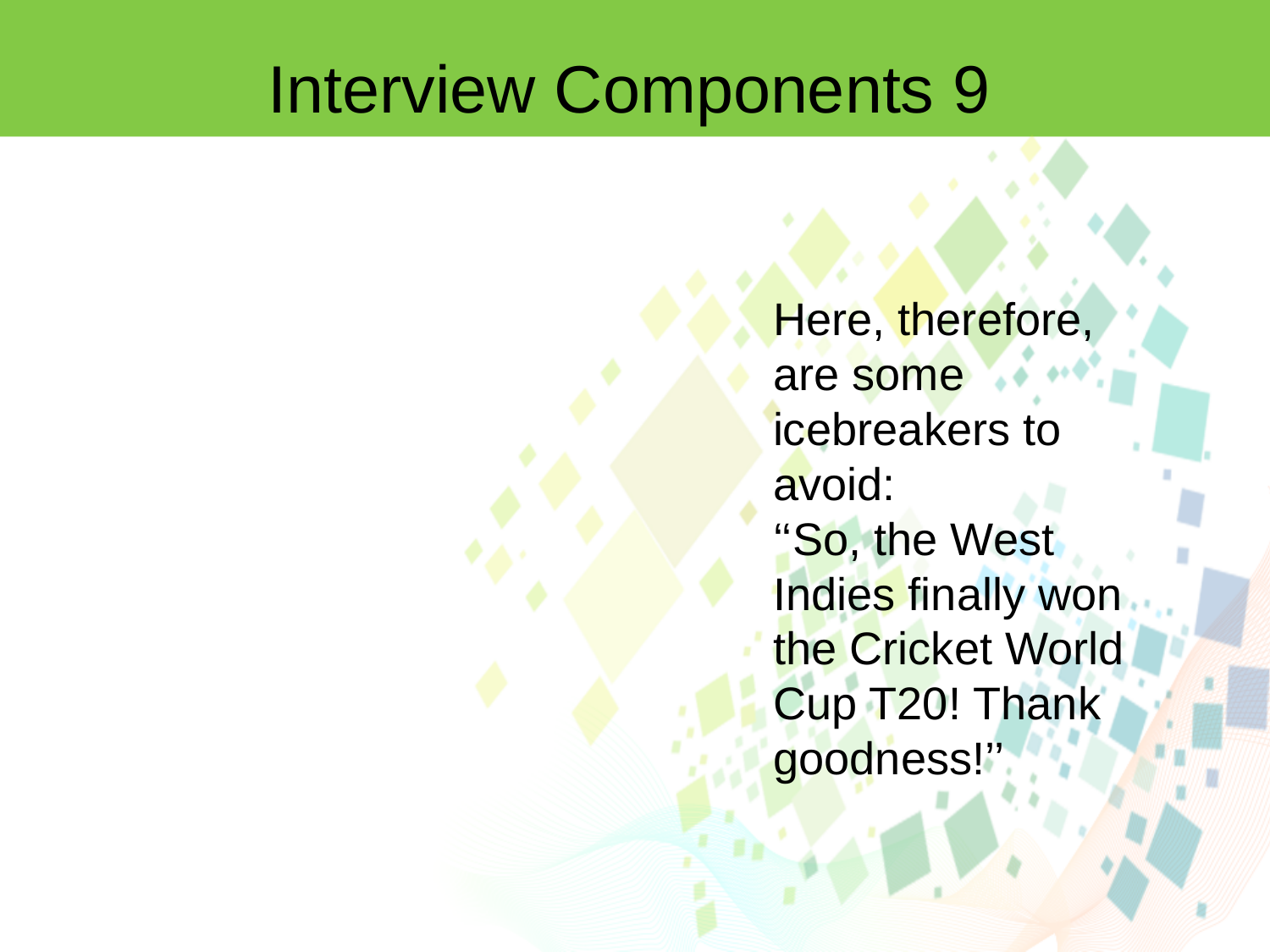

Interview Components 9
Here, therefore, are some icebreakers to avoid:
‘‘So, the West Indies finally won the Cricket World Cup T20! Thank goodness!’’